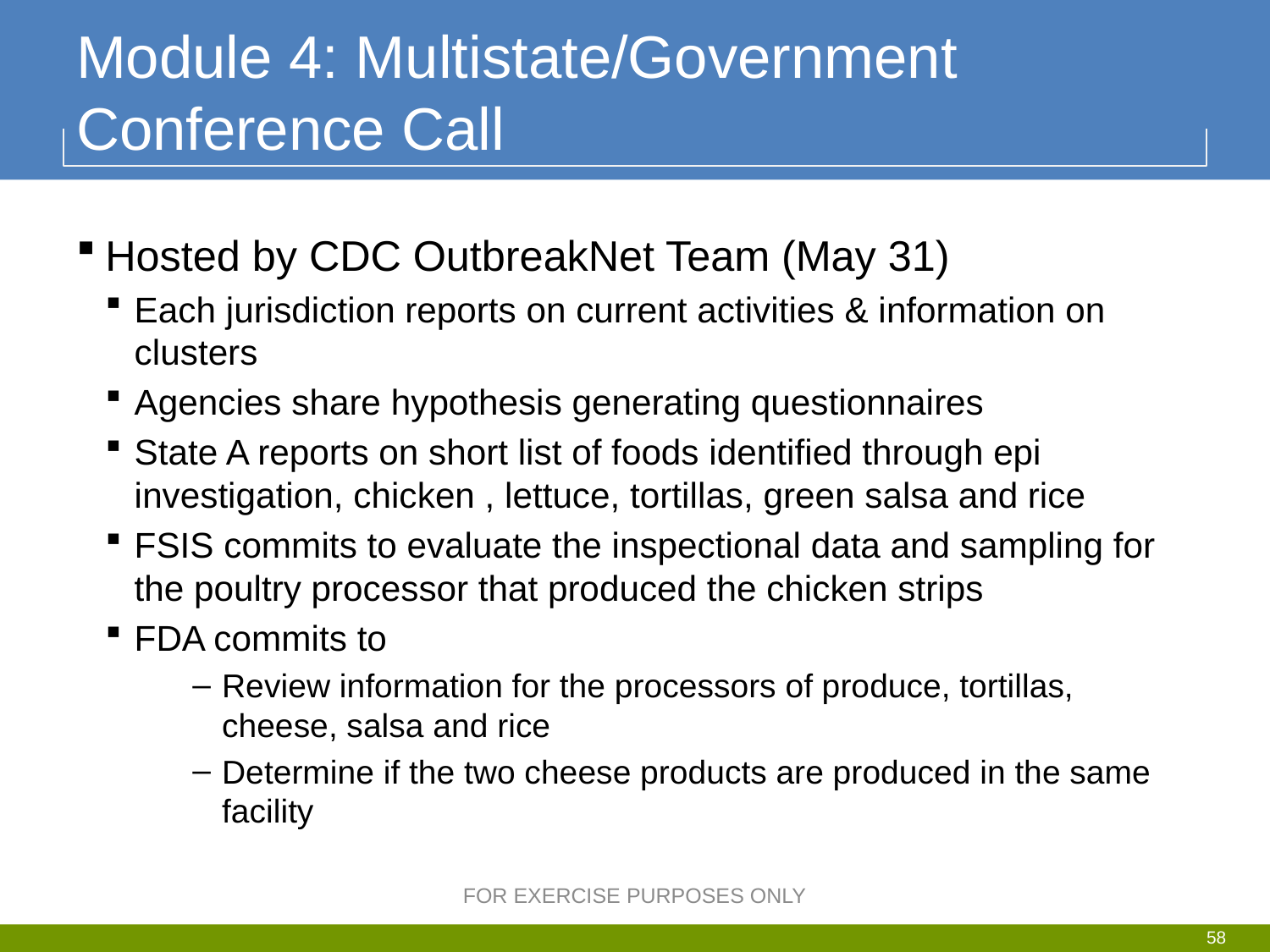

# Module 4: Multistate/Government Conference Call
Hosted by CDC OutbreakNet Team (May 31)
Each jurisdiction reports on current activities & information on clusters
Agencies share hypothesis generating questionnaires
State A reports on short list of foods identified through epi investigation, chicken , lettuce, tortillas, green salsa and rice
FSIS commits to evaluate the inspectional data and sampling for the poultry processor that produced the chicken strips
FDA commits to
Review information for the processors of produce, tortillas, cheese, salsa and rice
Determine if the two cheese products are produced in the same facility
FOR EXERCISE PURPOSES ONLY